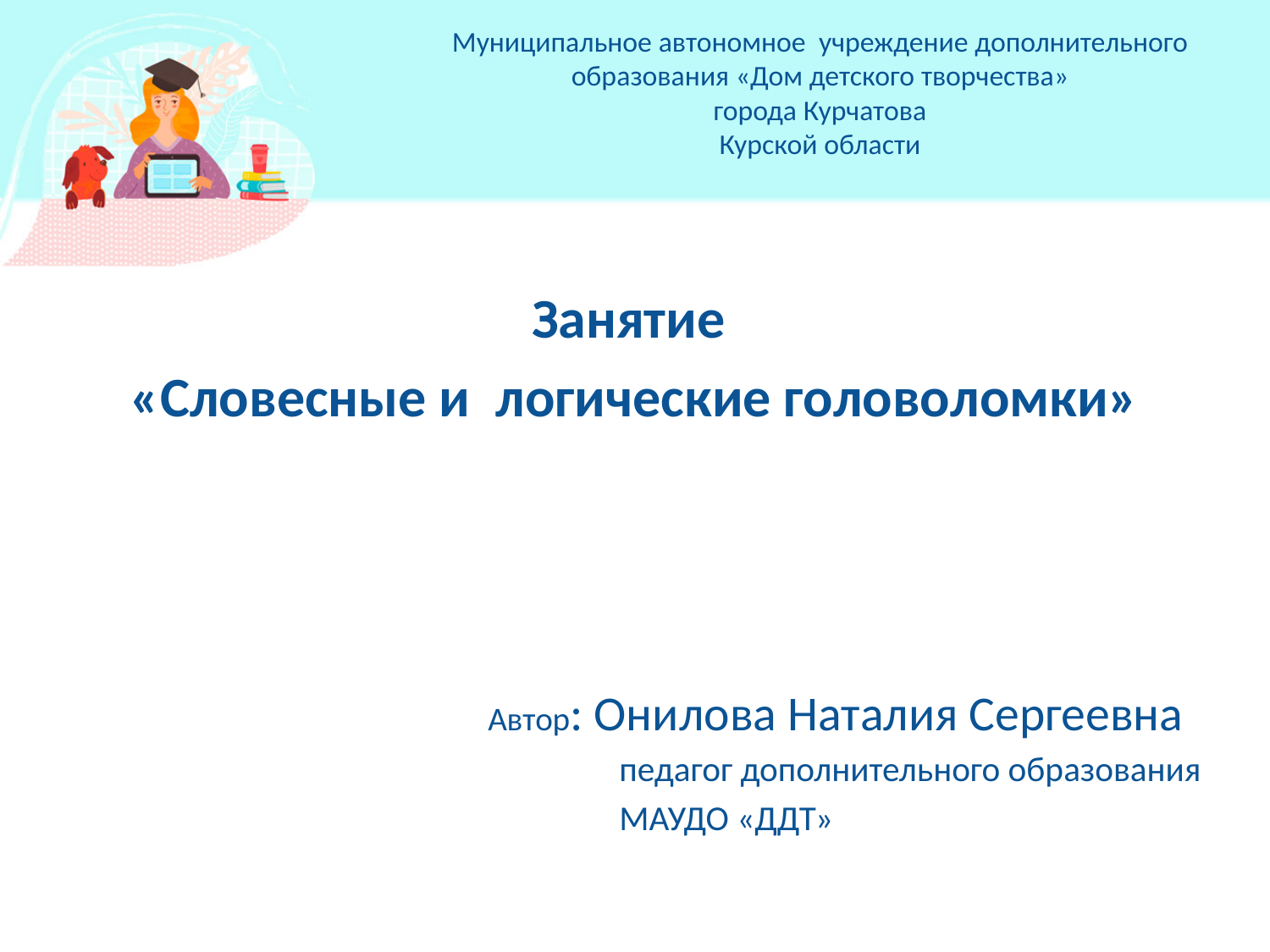

# Муниципальное автономное  учреждение дополнительного образования «Дом детского творчества» города Курчатова Курской области
Занятие
«Словесные и  логические головоломки»

                                        Автор: Онилова Наталия Сергеевна
                                                                         педагог дополнительного образования
                                                                         МАУДО «ДДТ»